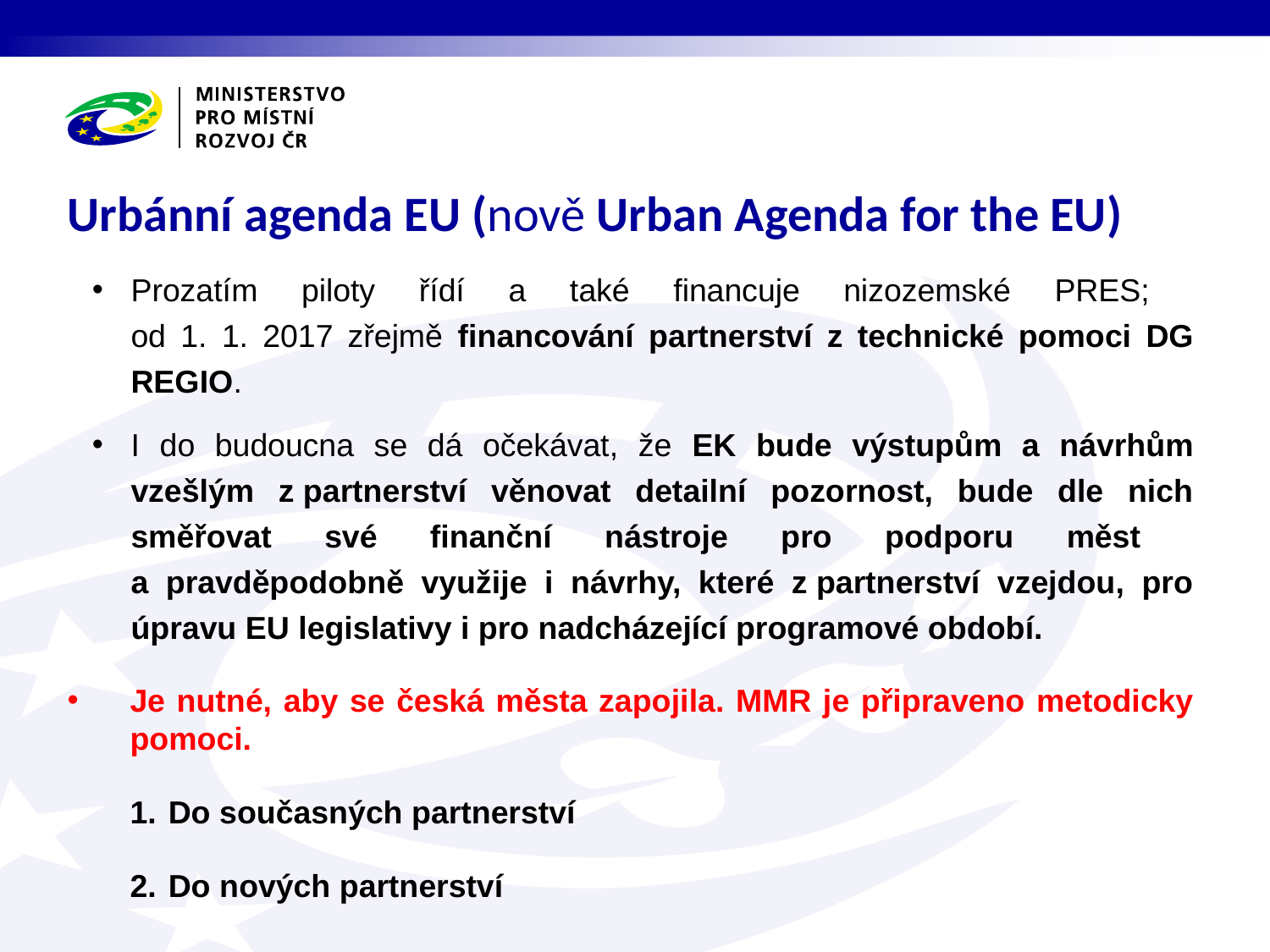

# Urbánní agenda EU (nově Urban Agenda for the EU)
Prozatím piloty řídí a také financuje nizozemské PRES;
od 1. 1. 2017 zřejmě financování partnerství z technické pomoci DG REGIO.
I do budoucna se dá očekávat, že EK bude výstupům a návrhům vzešlým z partnerství věnovat detailní pozornost, bude dle nich směřovat své finanční nástroje pro podporu měst
a pravděpodobně využije i návrhy, které z partnerství vzejdou, pro úpravu EU legislativy i pro nadcházející programové období.
Je nutné, aby se česká města zapojila. MMR je připraveno metodicky pomoci.
Do současných partnerství
Do nových partnerství